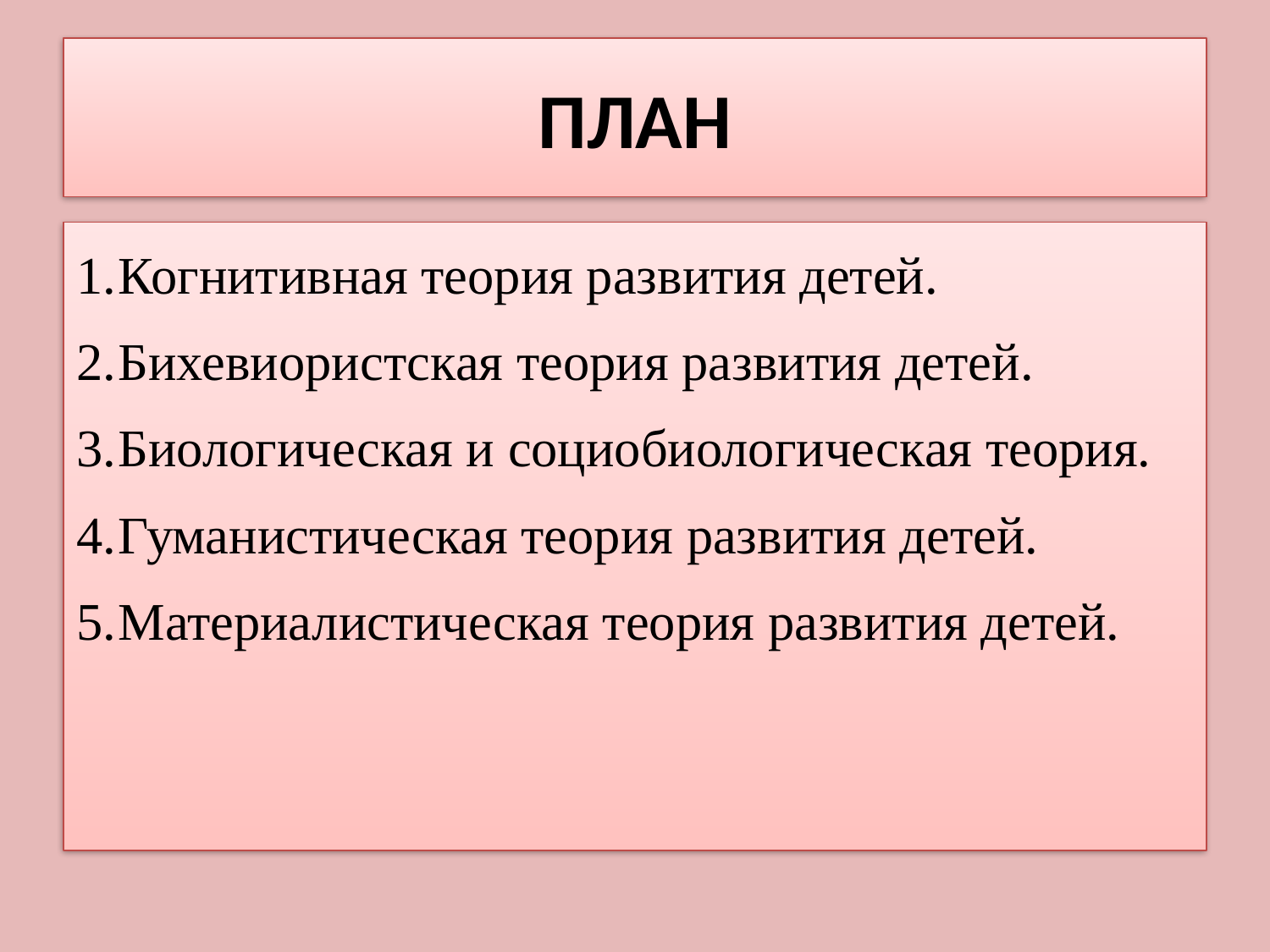

# ПЛАН
Когнитивная теория развития детей.
Бихевиористская теория развития детей.
Биологическая и социобиологическая теория.
Гуманистическая теория развития детей.
Материалистическая теория развития детей.